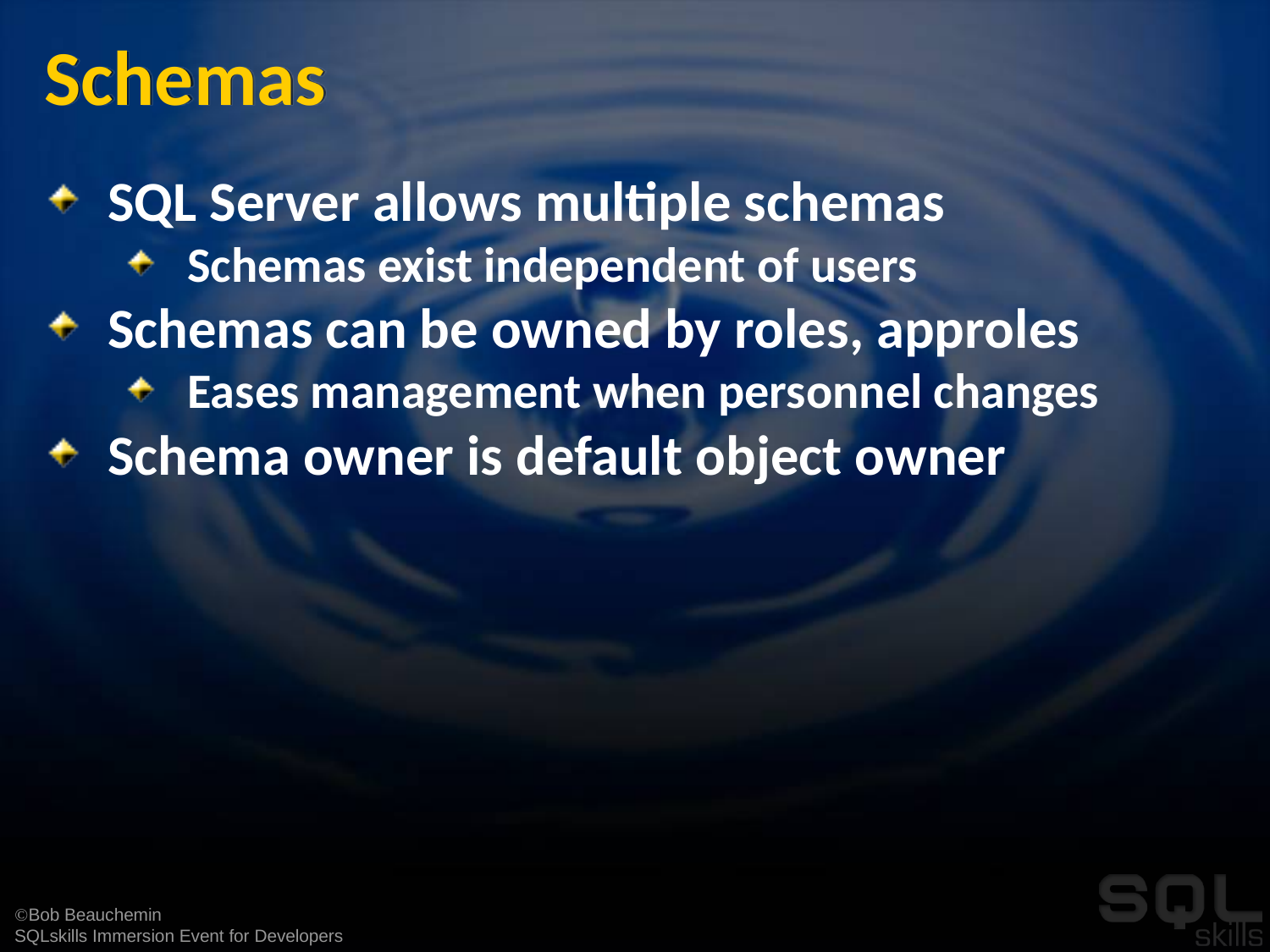

# Schemas
SQL Server allows multiple schemas
Schemas exist independent of users
Schemas can be owned by roles, approles
Eases management when personnel changes
Schema owner is default object owner